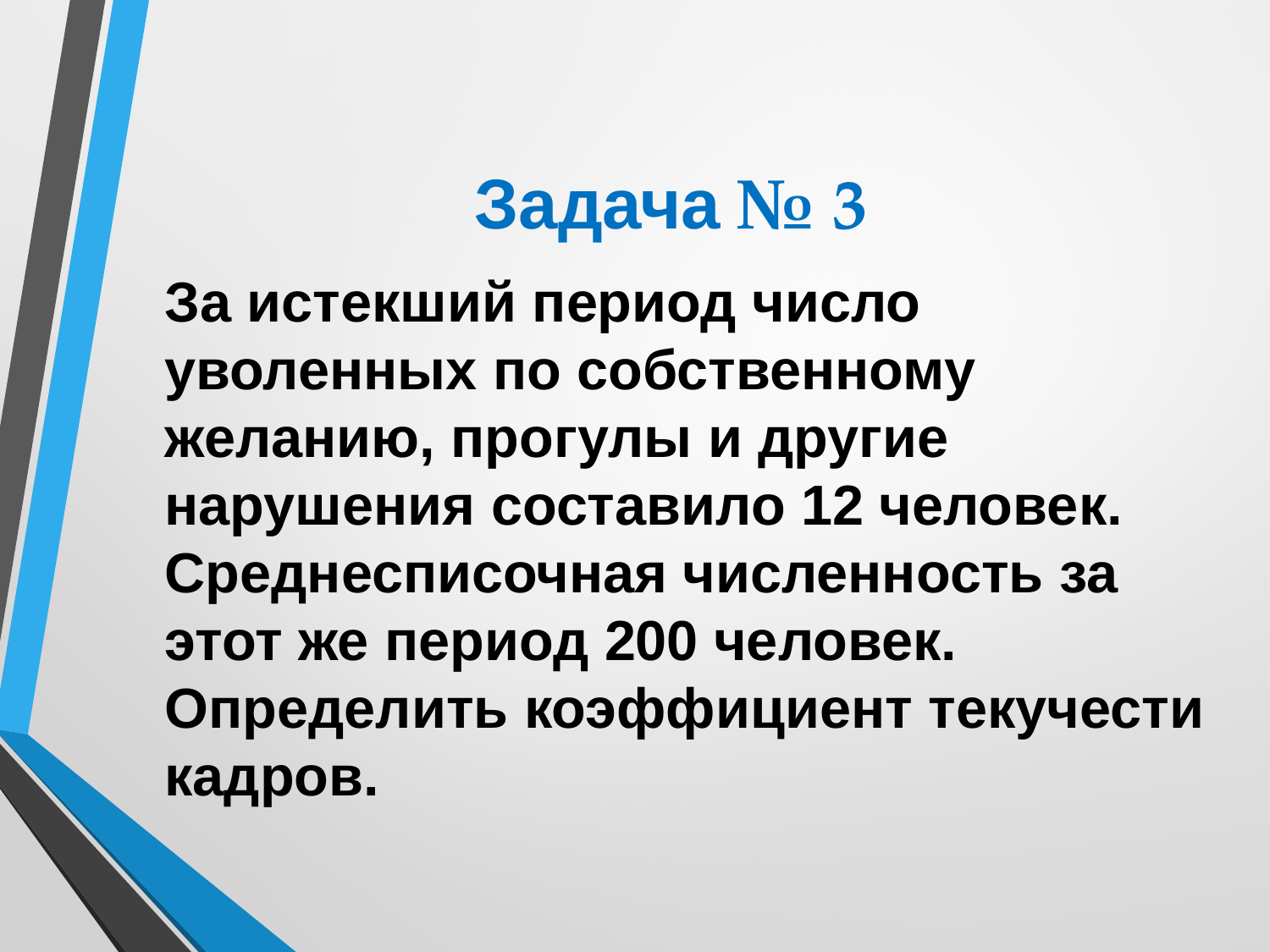

# Задача № 3
За истекший период число уволенных по собственному желанию, прогулы и другие нарушения составило 12 человек. Среднесписочная численность за этот же период 200 человек. Определить коэффициент текучести кадров.